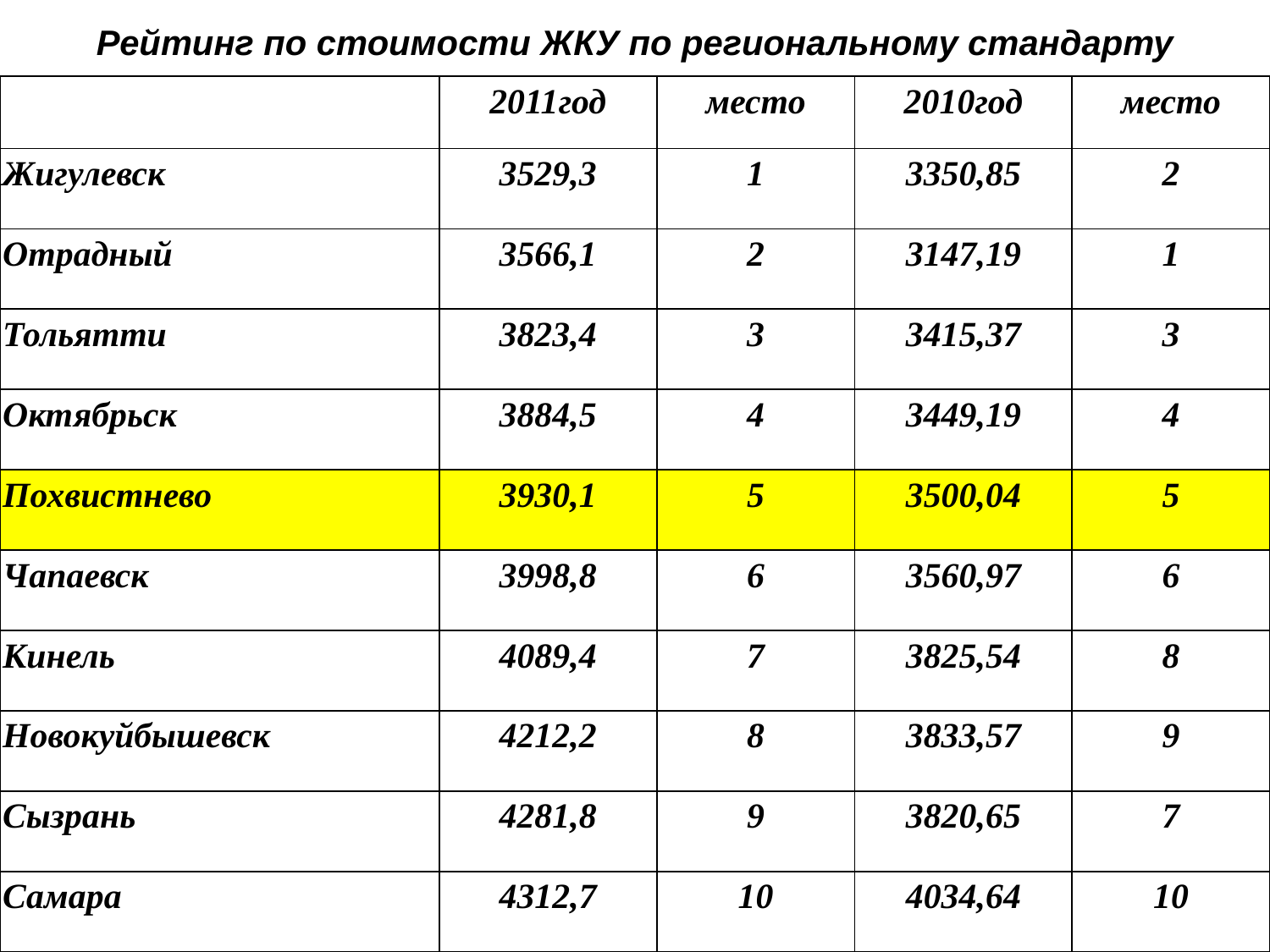

Рейтинг по стоимости ЖКУ по региональному стандарту

|  | 2011год | место | 2010год | место |
| --- | --- | --- | --- | --- |
| Жигулевск | 3529,3 | 1 | 3350,85 | 2 |
| Отрадный | 3566,1 | 2 | 3147,19 | 1 |
| Тольятти | 3823,4 | 3 | 3415,37 | 3 |
| Октябрьск | 3884,5 | 4 | 3449,19 | 4 |
| Похвистнево | 3930,1 | 5 | 3500,04 | 5 |
| Чапаевск | 3998,8 | 6 | 3560,97 | 6 |
| Кинель | 4089,4 | 7 | 3825,54 | 8 |
| Новокуйбышевск | 4212,2 | 8 | 3833,57 | 9 |
| Сызрань | 4281,8 | 9 | 3820,65 | 7 |
| Самара | 4312,7 | 10 | 4034,64 | 10 |